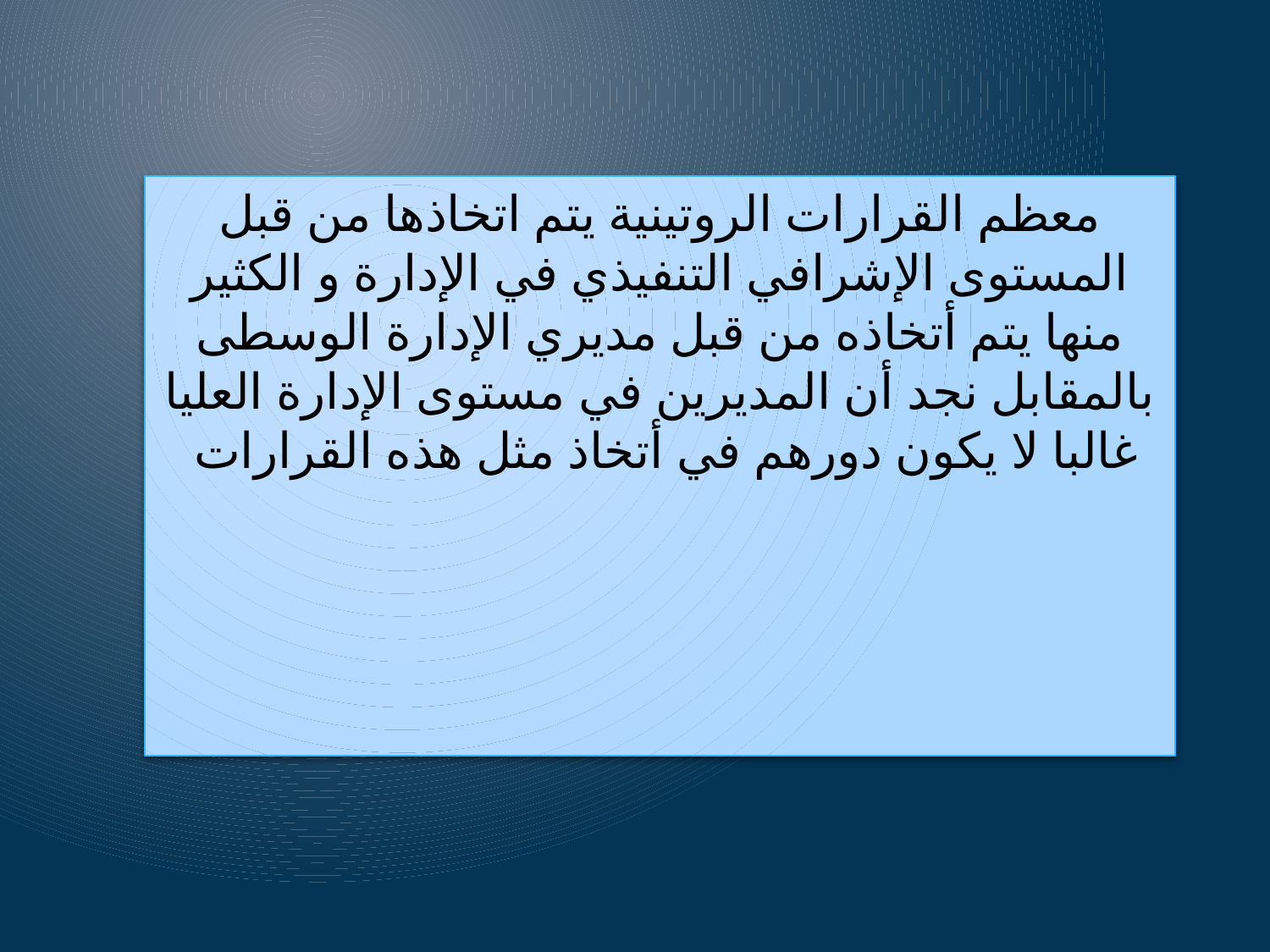

# معظم القرارات الروتينية يتم اتخاذها من قبل المستوى الإشرافي التنفيذي في الإدارة و الكثير منها يتم أتخاذه من قبل مديري الإدارة الوسطى بالمقابل نجد أن المديرين في مستوى الإدارة العليا غالبا لا يكون دورهم في أتخاذ مثل هذه القرارات